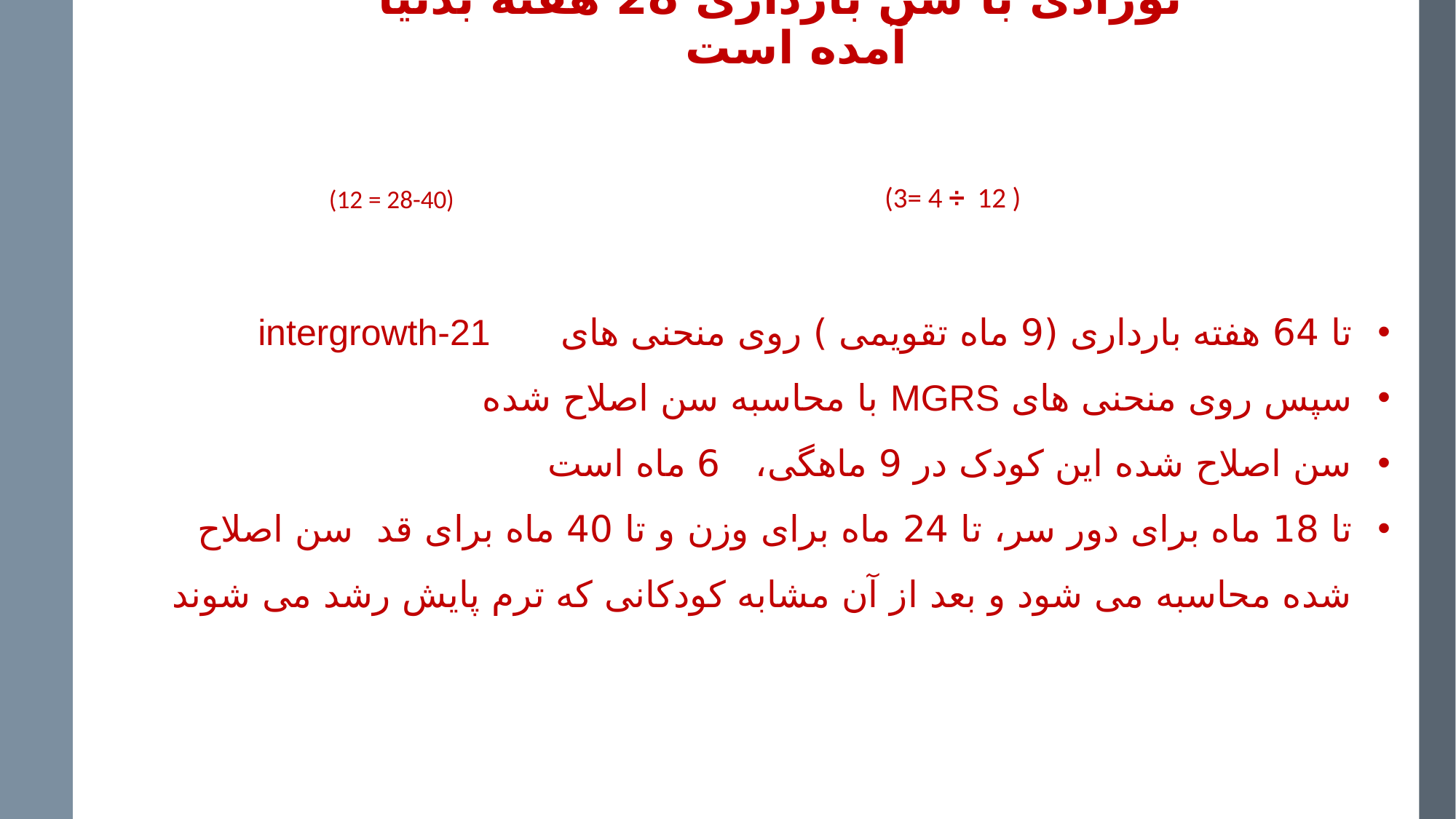

# نوزادی با سن بارداری 28 هفته بدنیا آمده است
(3= 4 ÷  12 )
(12 = 28-40)
تا 64 هفته بارداری (9 ماه تقویمی ) روی منحنی های      intergrowth-21
سپس روی منحنی های MGRS با محاسبه سن اصلاح شده
سن اصلاح شده این کودک در 9 ماهگی،   6 ماه است
تا 18 ماه برای دور سر، تا 24 ماه برای وزن و تا 40 ماه برای قد  سن اصلاح شده محاسبه می شود و بعد از آن مشابه کودکانی که ترم پایش رشد می شوند